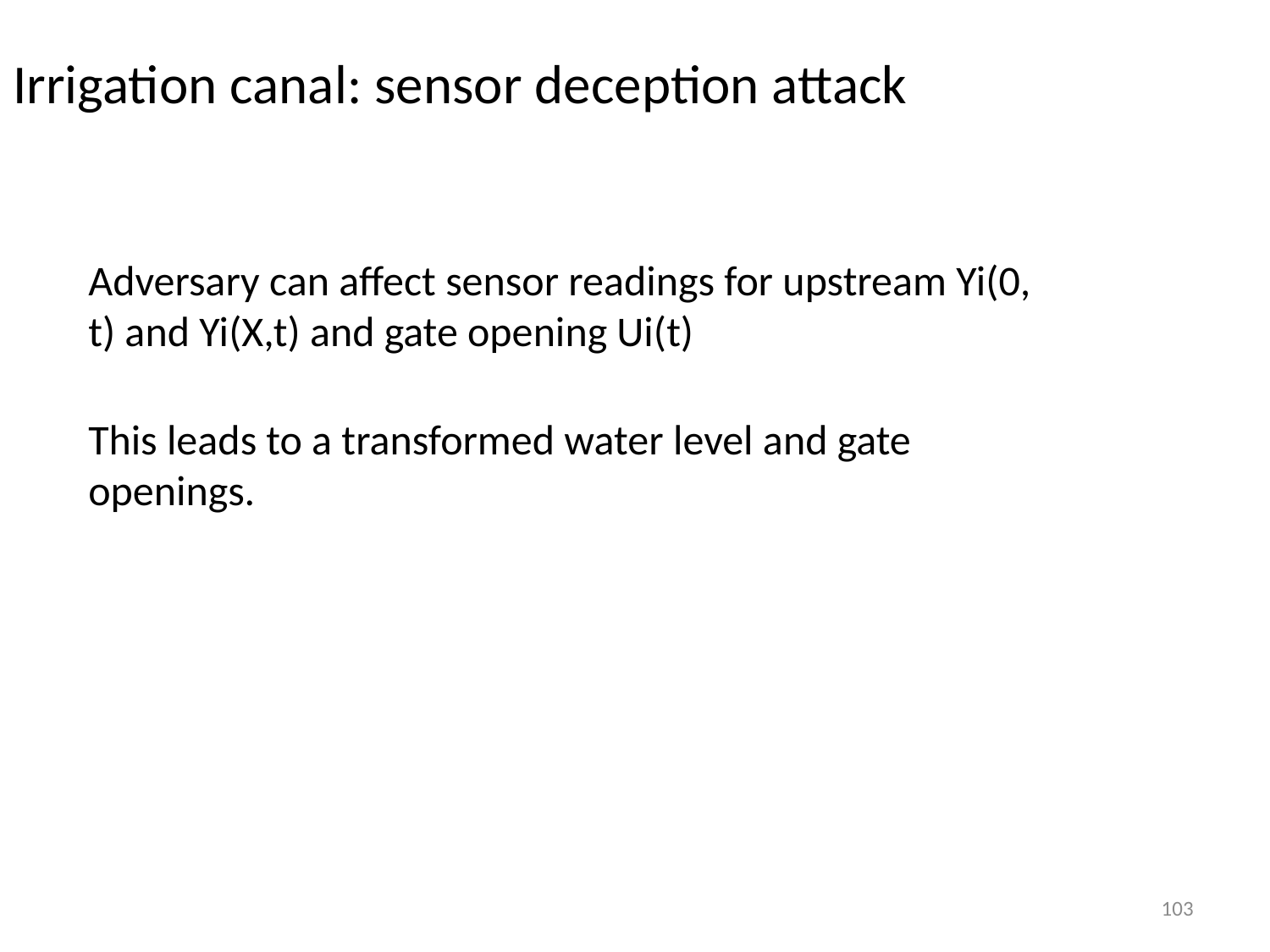

# Irrigation canal: sensor deception attack
Adversary can affect sensor readings for upstream Yi(0, t) and Yi(X,t) and gate opening Ui(t)
This leads to a transformed water level and gate openings.
103